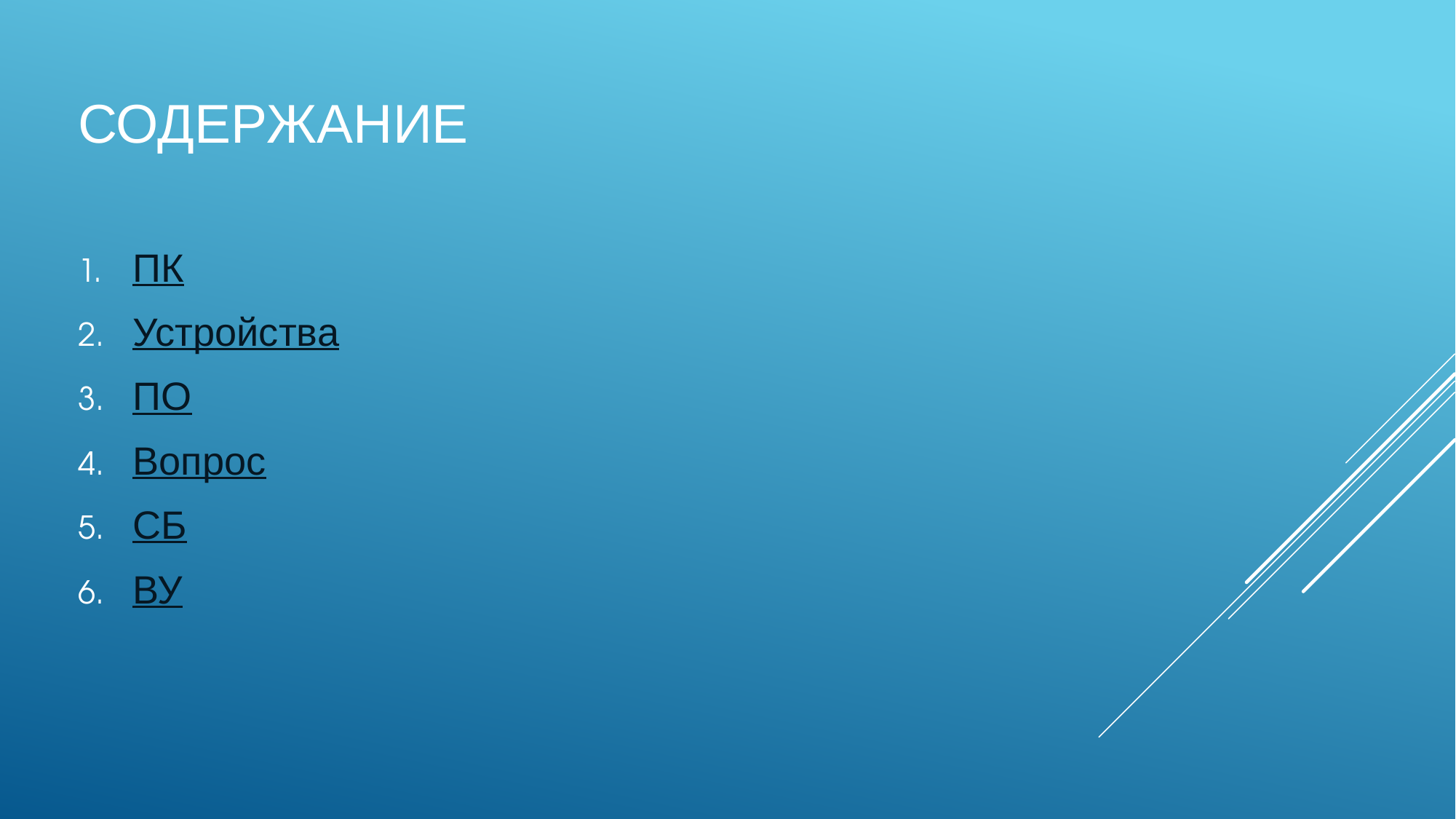

# Содержание
ПК
Устройства
ПО
Вопрос
СБ
ВУ